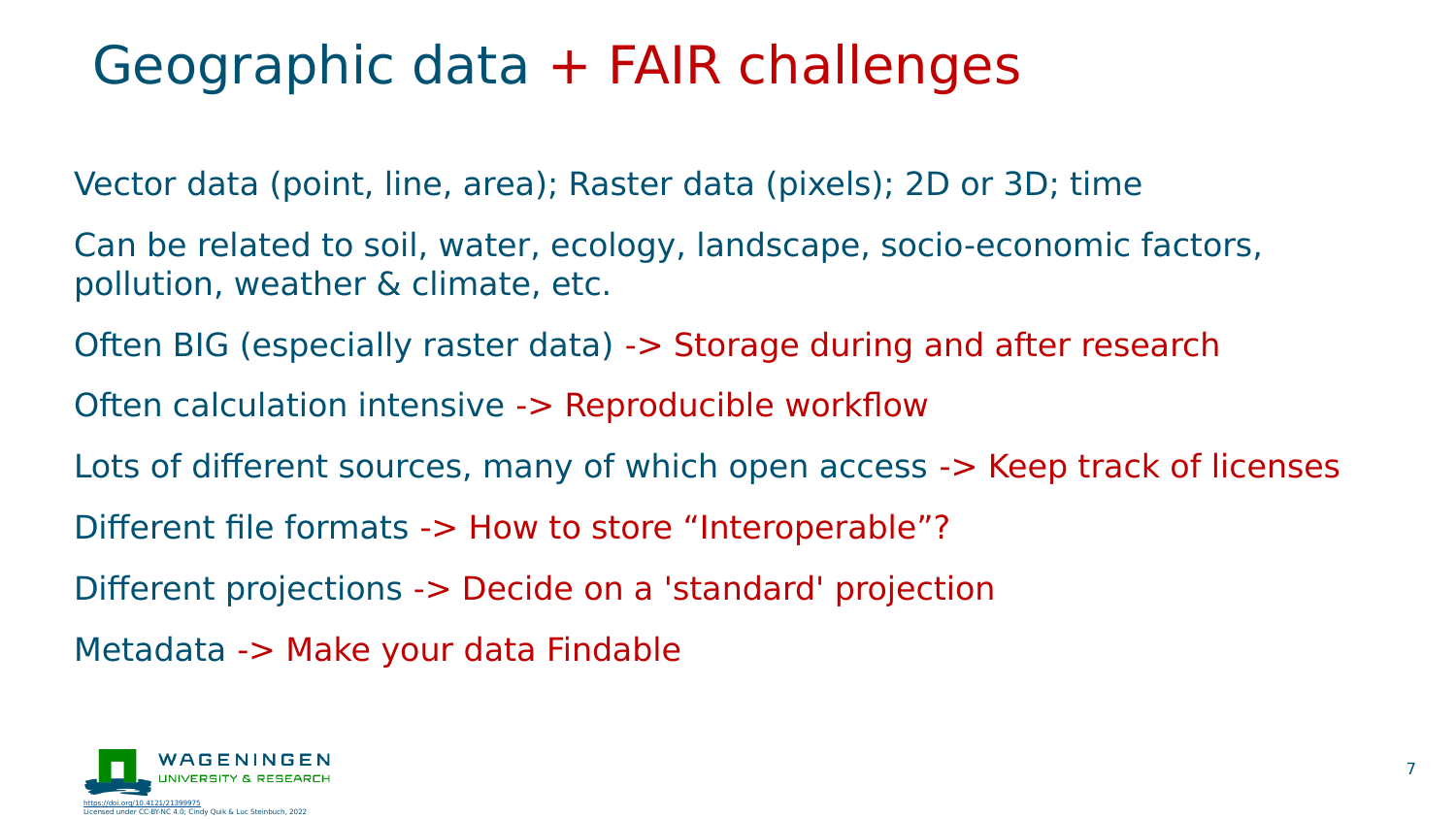

# Geographic data + FAIR challenges
Vector data (point, line, area); Raster data (pixels); 2D or 3D; time
Can be related to soil, water, ecology, landscape, socio-economic factors, pollution, weather & climate, etc.
Often BIG (especially raster data) -> Storage during and after research
Often calculation intensive -> Reproducible workflow
Lots of different sources, many of which open access -> Keep track of licenses
Different file formats -> How to store “Interoperable”?
Different projections -> Decide on a 'standard' projection
Metadata -> Make your data Findable

7